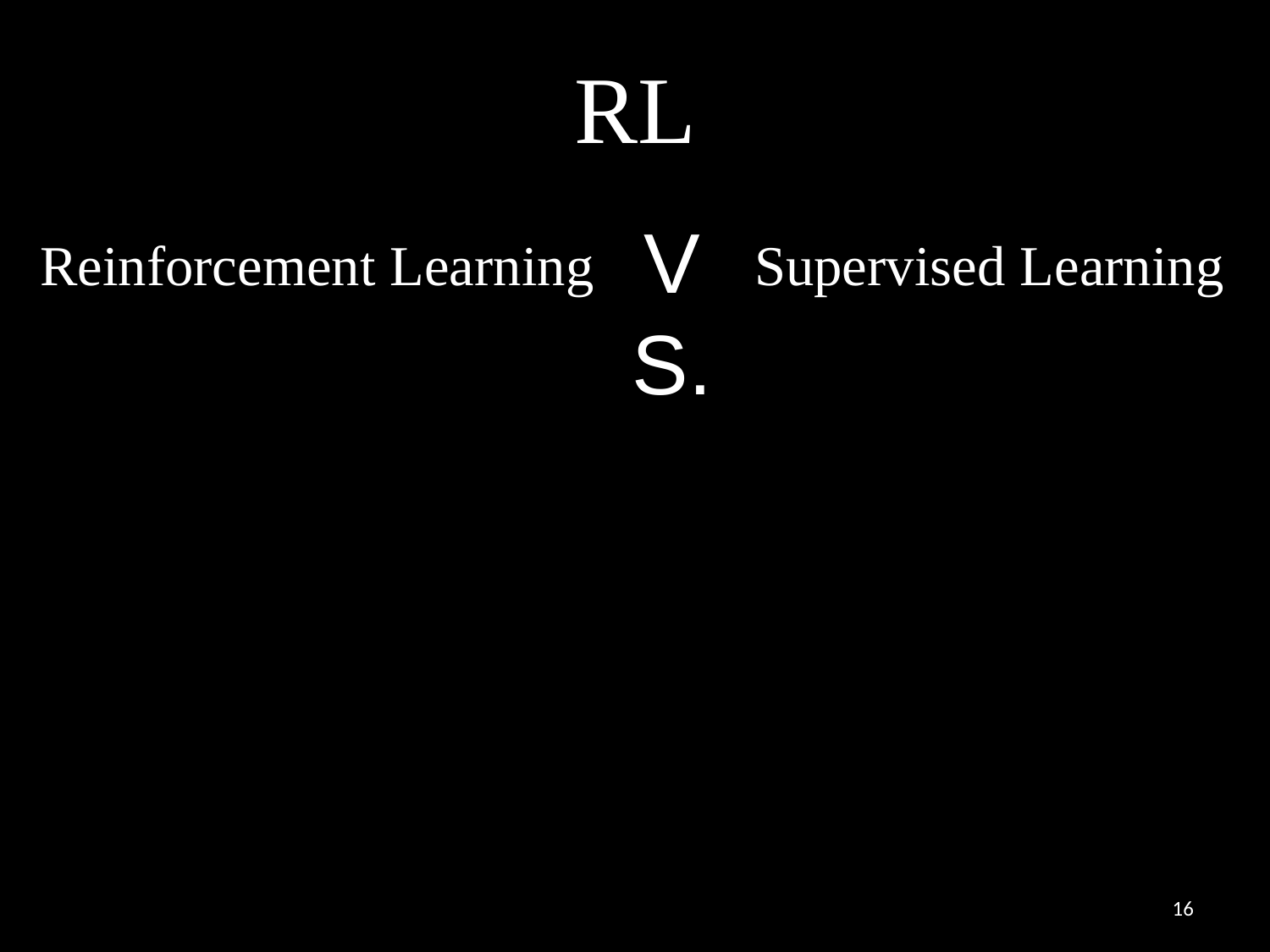

RL
VS.
Reinforcement Learning
Supervised Learning
16